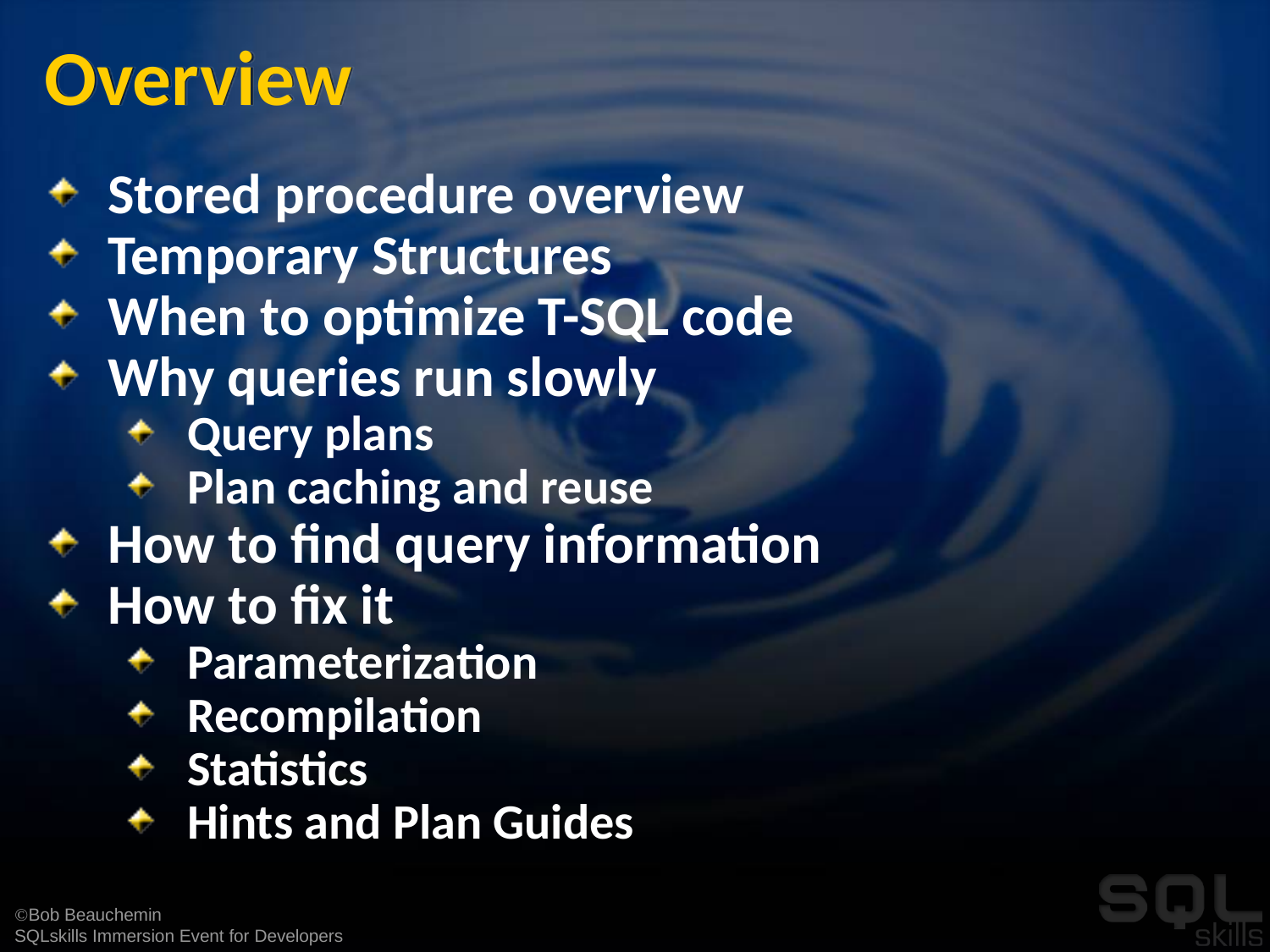

# Overview
Stored procedure overview
Temporary Structures
When to optimize T-SQL code
Why queries run slowly
Query plans
Plan caching and reuse
How to find query information
How to fix it
Parameterization
Recompilation
Statistics
Hints and Plan Guides